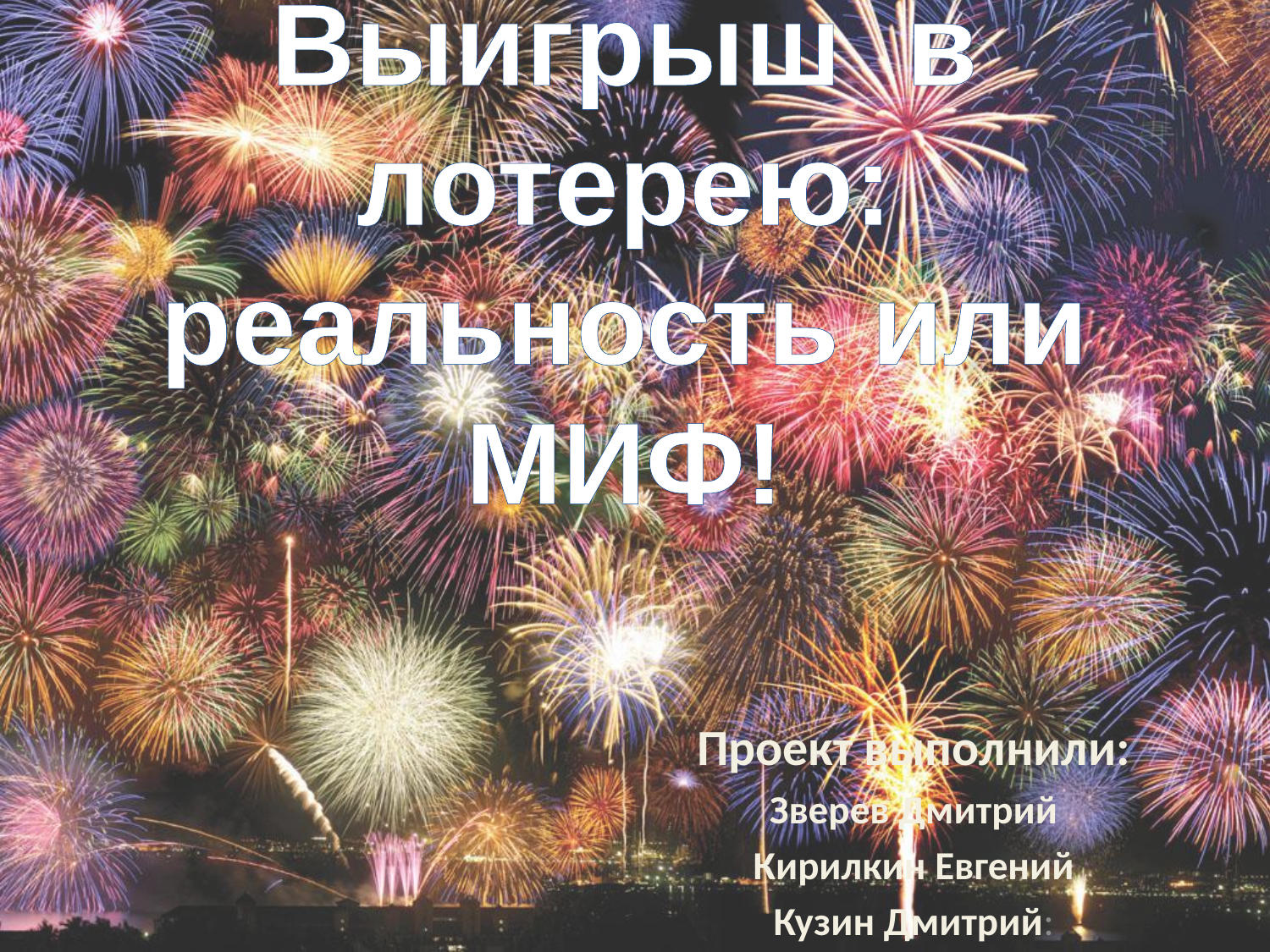

# Выигрыш  в лотерею: реальность или МИФ!
Проект выполнили:
Зверев Дмитрий
Кирилкин Евгений
Кузин Дмитрий: